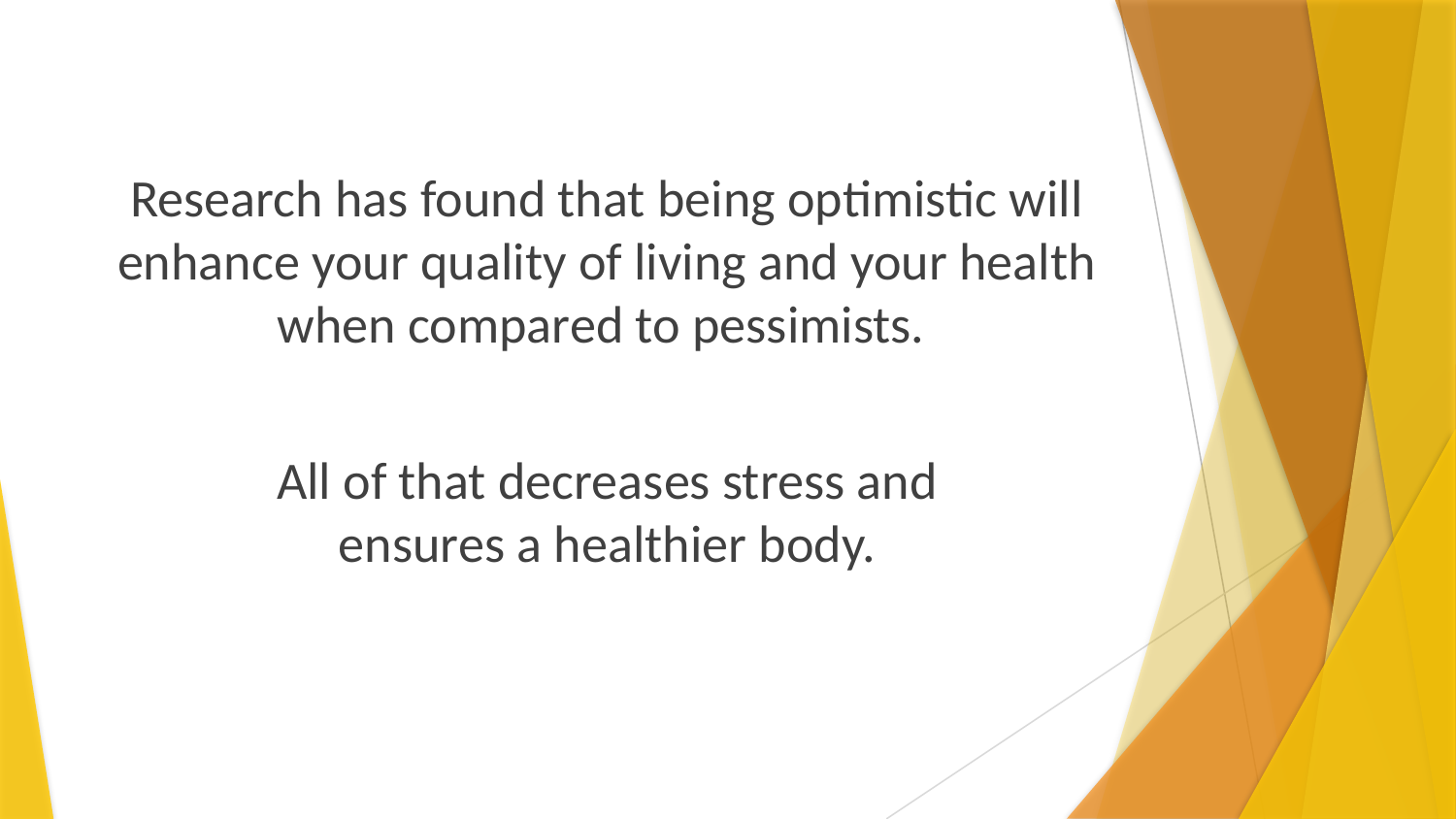

Research has found that being optimistic will enhance your quality of living and your health when compared to pessimists.

All of that decreases stress and
ensures a healthier body.